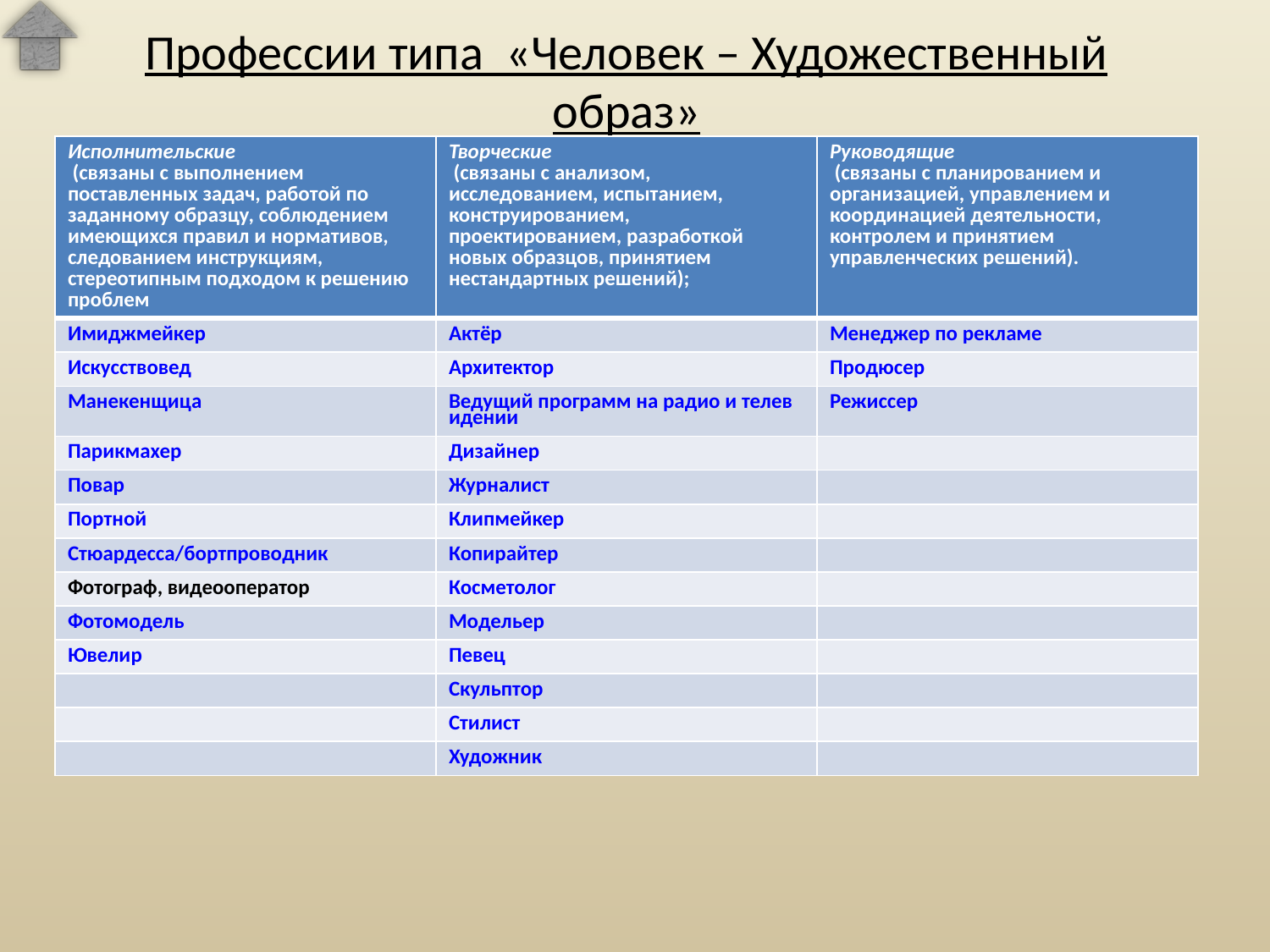

# Профессии типа  «Человек – Художественный образ»
| Исполнительские  (связаны c выполнением поставленных задач, работой по заданному образцу, соблюдением имеющихся правил и нормативов, следованием инструкциям, стереотипным подходом к решению проблем | Творческие  (связаны с анализом, исследованием, испытанием, конструированием, проектированием, разработкой новых образцов, принятием нестандартных решений); | Руководящие  (связаны с планированием и организацией, управлением и координацией деятельности, контролем и принятием управленческих решений). |
| --- | --- | --- |
| Имиджмейкер | Актёр | Менеджер по рекламе |
| Искусствовед | Архитектор | Продюсер |
| Манекенщица | Ведущий программ на радио и телевидении | Режиссер |
| Парикмахер | Дизайнер |  |
| Повар | Журналист |  |
| Портной | Клипмейкер |  |
| Стюардесса/бортпроводник | Копирайтер |  |
| Фотограф, видеооператор | Косметолог |  |
| Фотомодель | Модельер |  |
| Ювелир | Певец |  |
|  | Скульптор |  |
|  | Стилист |  |
|  | Художник |  |